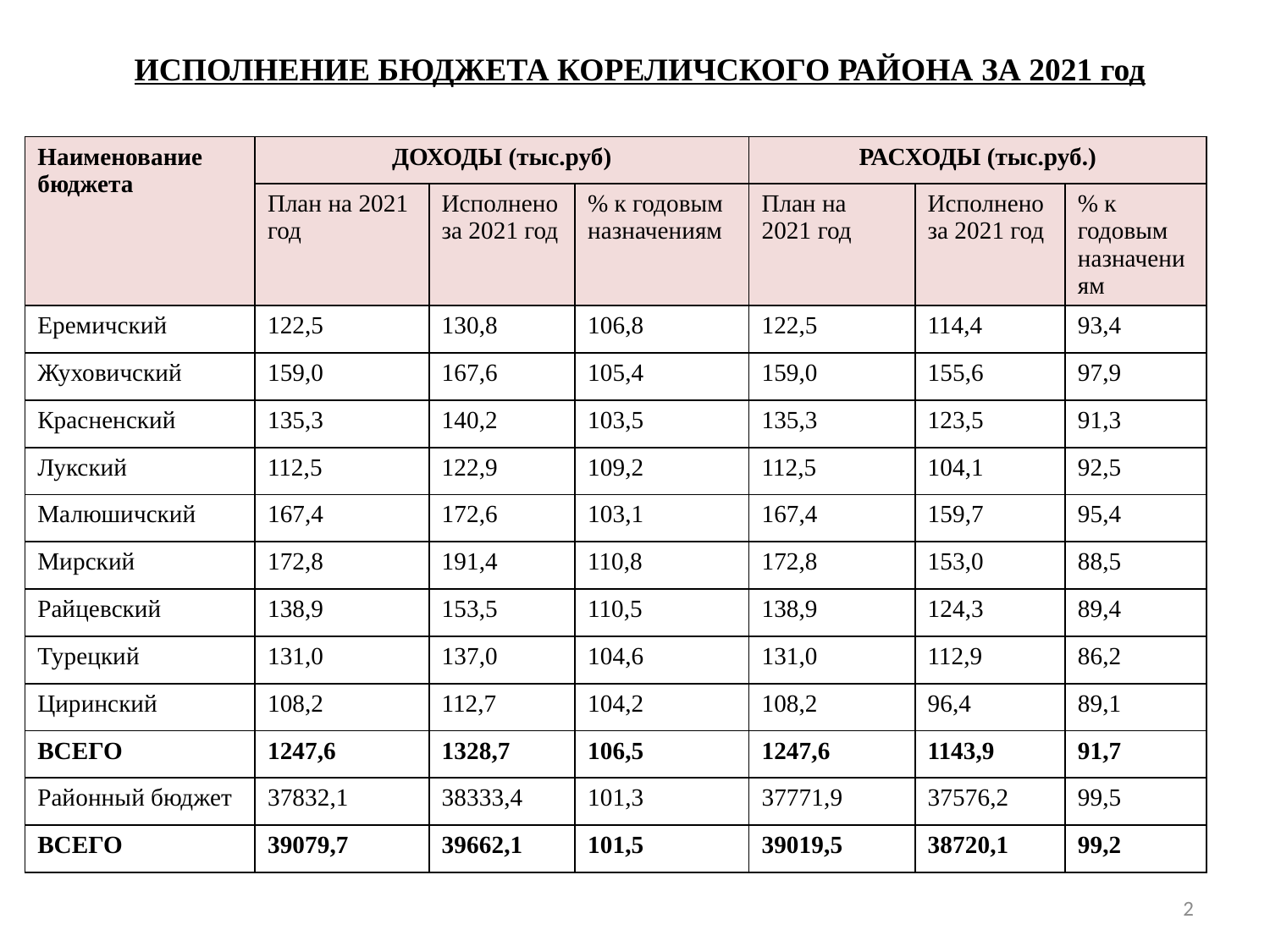

| ИСПОЛНЕНИЕ БЮДЖЕТА КОРЕЛИЧСКОГО РАЙОНА ЗА 2021 год |
| --- |
| Наименование бюджета | ДОХОДЫ (тыс.руб) |  |  | РАСХОДЫ (тыс.руб.) |  |  |
| --- | --- | --- | --- | --- | --- | --- |
|  | План на 2021 год | Исполнено за 2021 год | % к годовым назначениям | План на 2021 год | Исполнено за 2021 год | % к годовым назначениям |
| Еремичский | 122,5 | 130,8 | 106,8 | 122,5 | 114,4 | 93,4 |
| Жуховичский | 159,0 | 167,6 | 105,4 | 159,0 | 155,6 | 97,9 |
| Красненский | 135,3 | 140,2 | 103,5 | 135,3 | 123,5 | 91,3 |
| Лукский | 112,5 | 122,9 | 109,2 | 112,5 | 104,1 | 92,5 |
| Малюшичский | 167,4 | 172,6 | 103,1 | 167,4 | 159,7 | 95,4 |
| Мирский | 172,8 | 191,4 | 110,8 | 172,8 | 153,0 | 88,5 |
| Райцевский | 138,9 | 153,5 | 110,5 | 138,9 | 124,3 | 89,4 |
| Турецкий | 131,0 | 137,0 | 104,6 | 131,0 | 112,9 | 86,2 |
| Циринский | 108,2 | 112,7 | 104,2 | 108,2 | 96,4 | 89,1 |
| ВСЕГО | 1247,6 | 1328,7 | 106,5 | 1247,6 | 1143,9 | 91,7 |
| Районный бюджет | 37832,1 | 38333,4 | 101,3 | 37771,9 | 37576,2 | 99,5 |
| ВСЕГО | 39079,7 | 39662,1 | 101,5 | 39019,5 | 38720,1 | 99,2 |
2